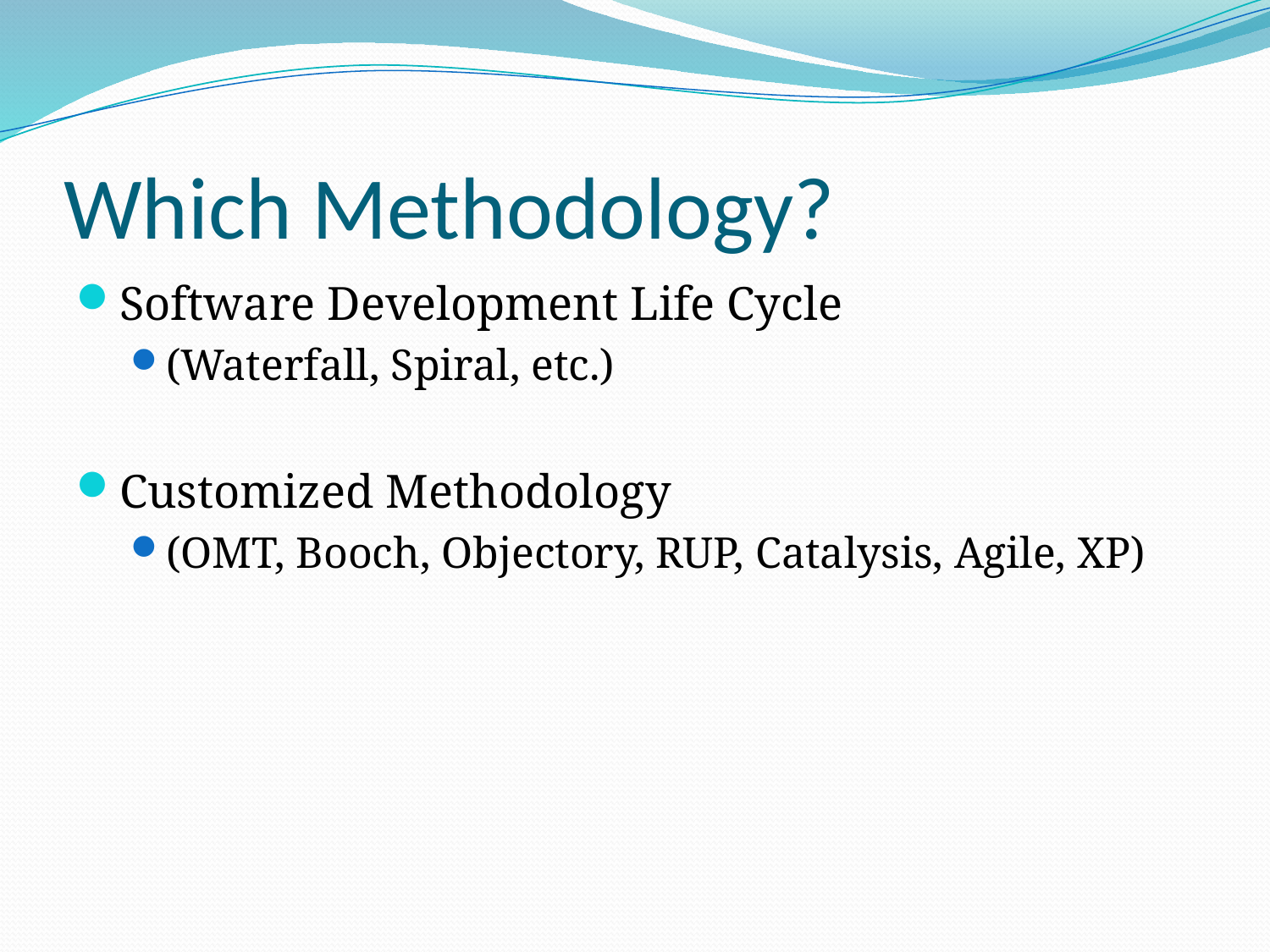

# Which Methodology?
Software Development Life Cycle
(Waterfall, Spiral, etc.)

Customized Methodology
(OMT, Booch, Objectory, RUP, Catalysis, Agile, XP)